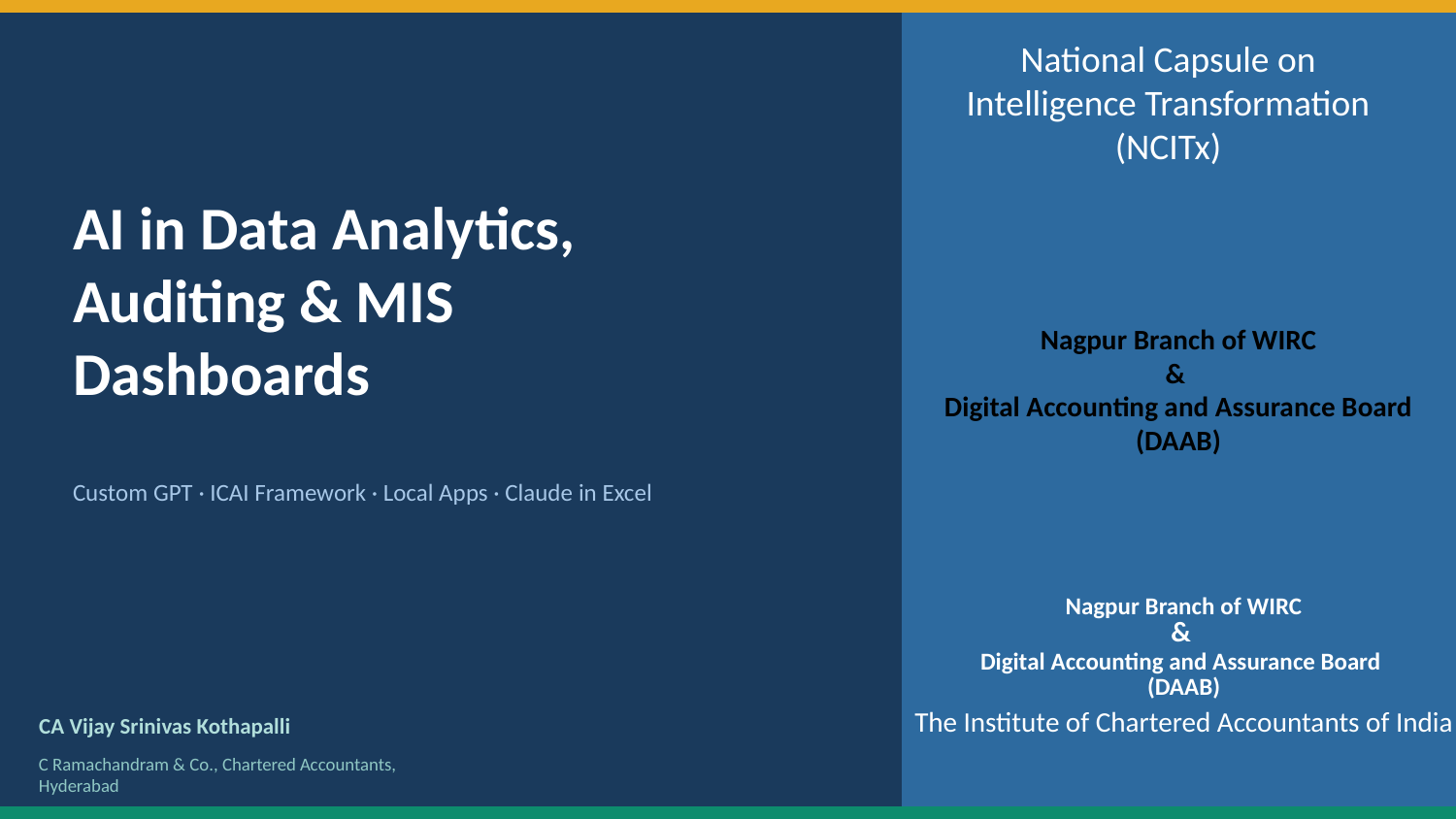

National Capsule on Intelligence Transformation
(NCITx)
AI in Data Analytics,
Auditing & MIS
Dashboards
Nagpur Branch of WIRC
&
Digital Accounting and Assurance Board (DAAB)
Custom GPT · ICAI Framework · Local Apps · Claude in Excel
| Nagpur Branch of WIRC & Digital Accounting and Assurance Board (DAAB) |
| --- |
| The Institute of Chartered Accountants of India |
CA Vijay Srinivas Kothapalli
C Ramachandram & Co., Chartered Accountants,
Hyderabad